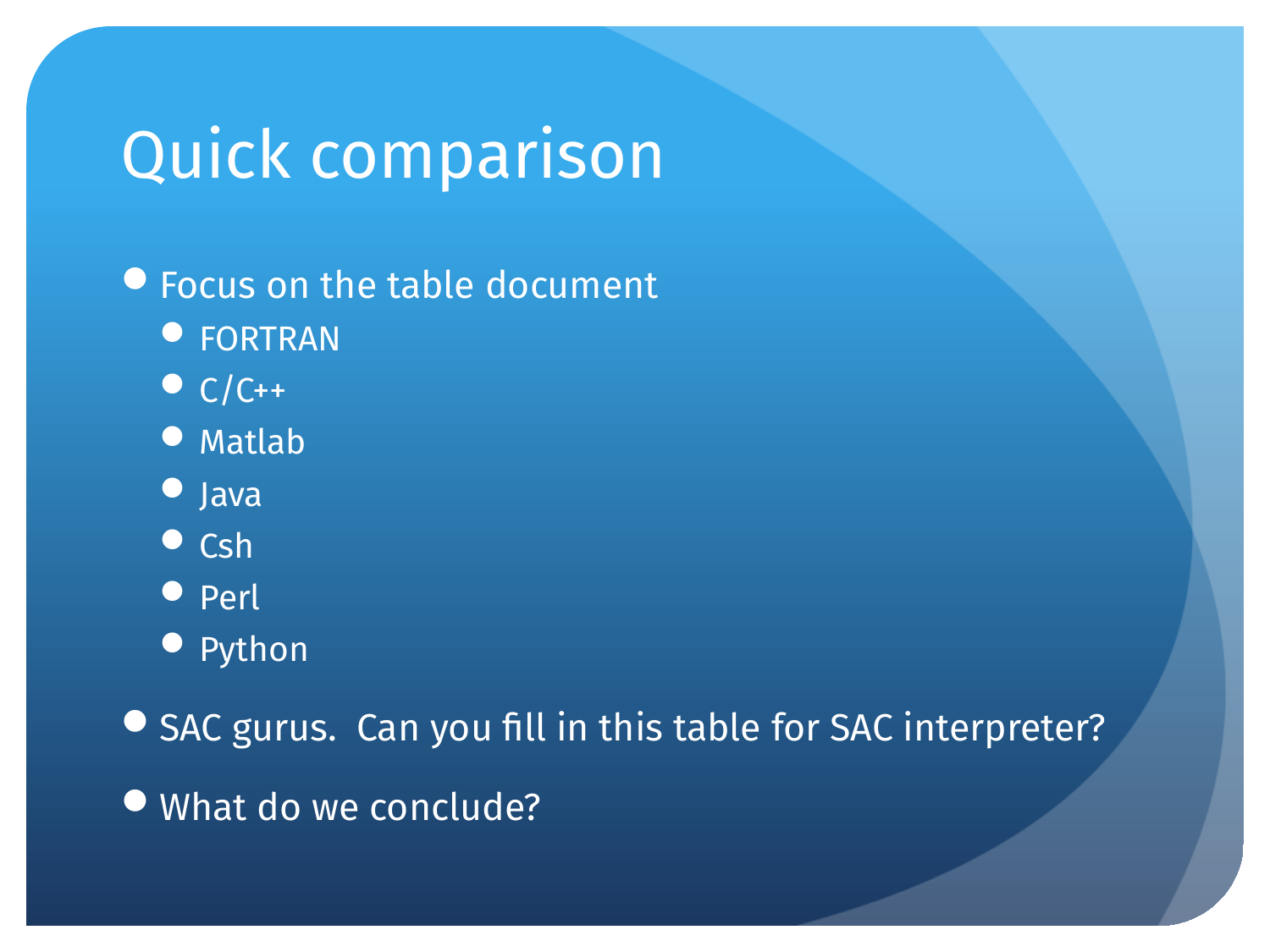

# Quick comparison
Focus on the table document
FORTRAN
C/C++
Matlab
Java
Csh
Perl
Python
SAC gurus.  Can you fill in this table for SAC interpreter?
What do we conclude?